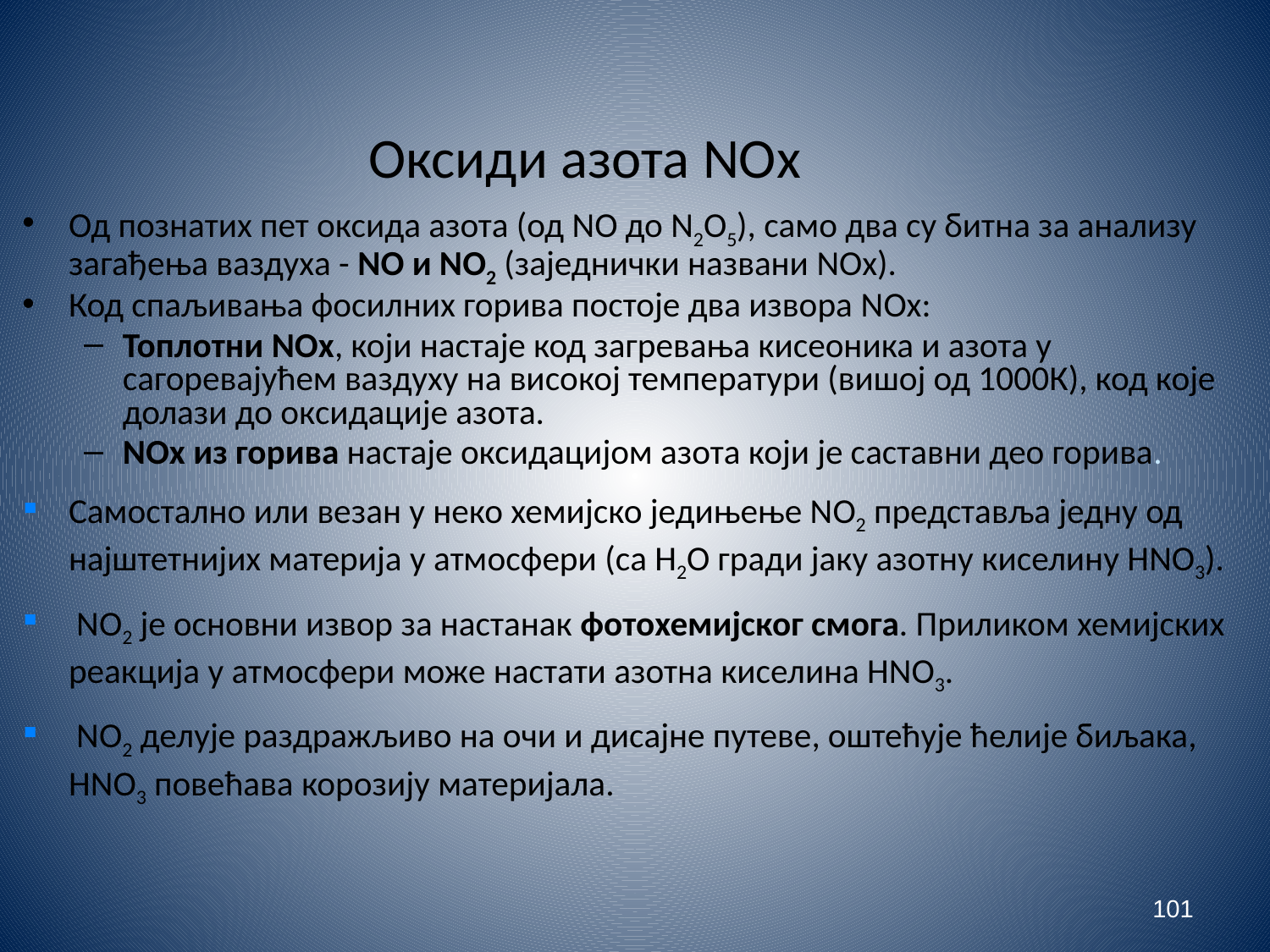

# Оксиди азота NОx
Од познатих пет оксида азота (од NО до N2О5), само два су битна за анализу загађења ваздуха - NО и NО2 (заједнички названи NОx).
Код спаљивања фосилних горива постоје два извора NОx:
Топлотни NОx, који настаје код загревања кисеоника и азота у сагоревајућем ваздуху на високој температури (вишој од 1000К), код које долази до оксидације азота.
NОx из горива настаје оксидацијом азота који је саставни део горива.
Самостално или везан у неко хемијско једињење NО2 представља једну од најштетнијих материја у атмосфери (са H2О гради јаку азотну киселину НNО3).
 NО2 је основни извор за настанак фотохемијског смога. Приликом хемијских реакција у атмосфери може настати азотна киселина HNО3.
 NО2 делује раздражљиво на очи и дисајне путеве, оштећује ћелије биљака, НNО3 повећава корозију материјала.

101